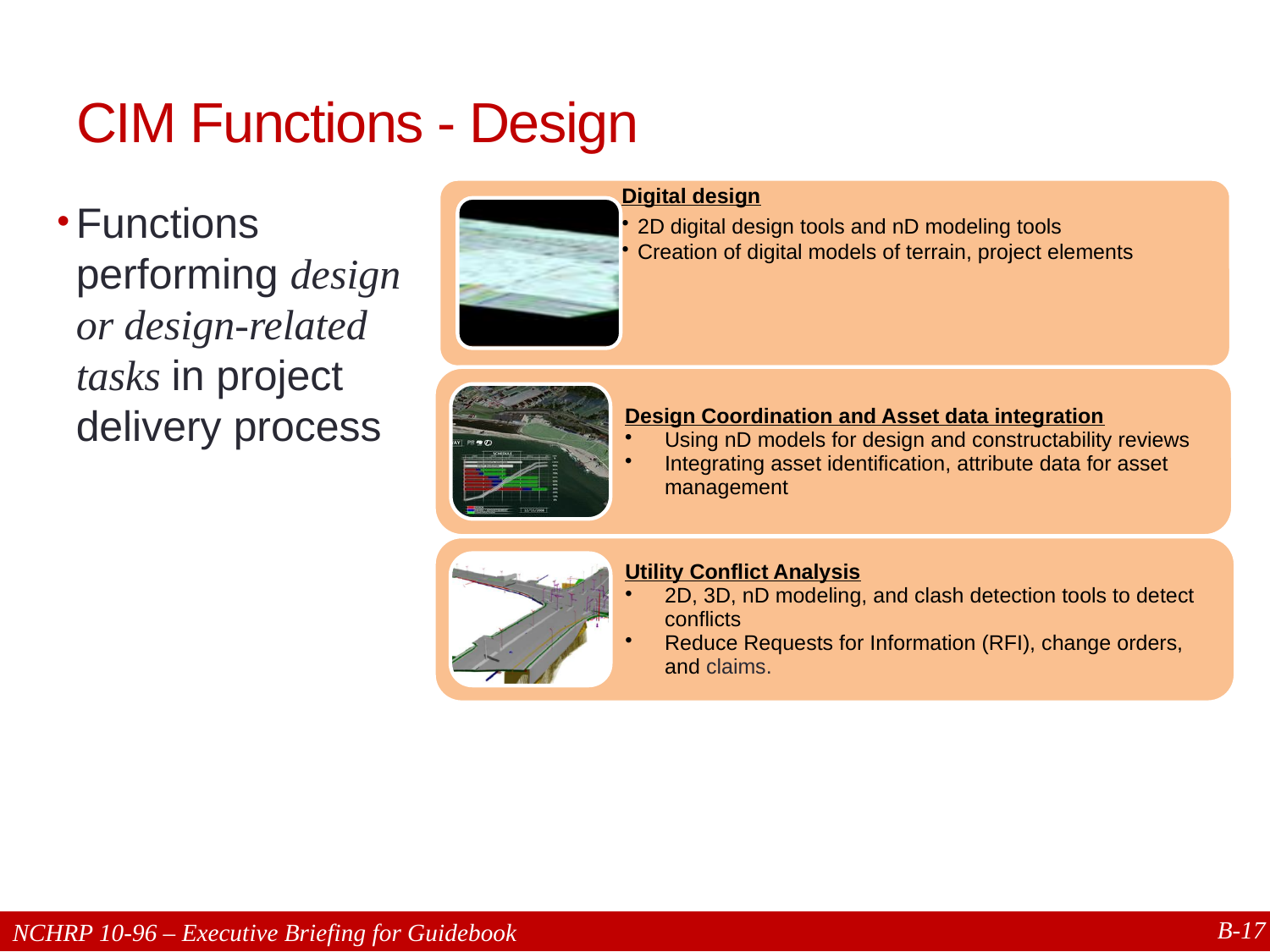

# CIM Functions - Design

Digital design
2D digital design tools and nD modeling tools
Creation of digital models of terrain, project elements
Functions performing design or design-related tasks in project delivery process

Design Coordination and Asset data integration
Using nD models for design and constructability reviews
Integrating asset identification, attribute data for asset management
Utility Conflict Analysis
Reduce Requests for Information (RFI), change orders, and claims.
2D, 3D, nD modeling, and clash detection tools to detect conflicts
17